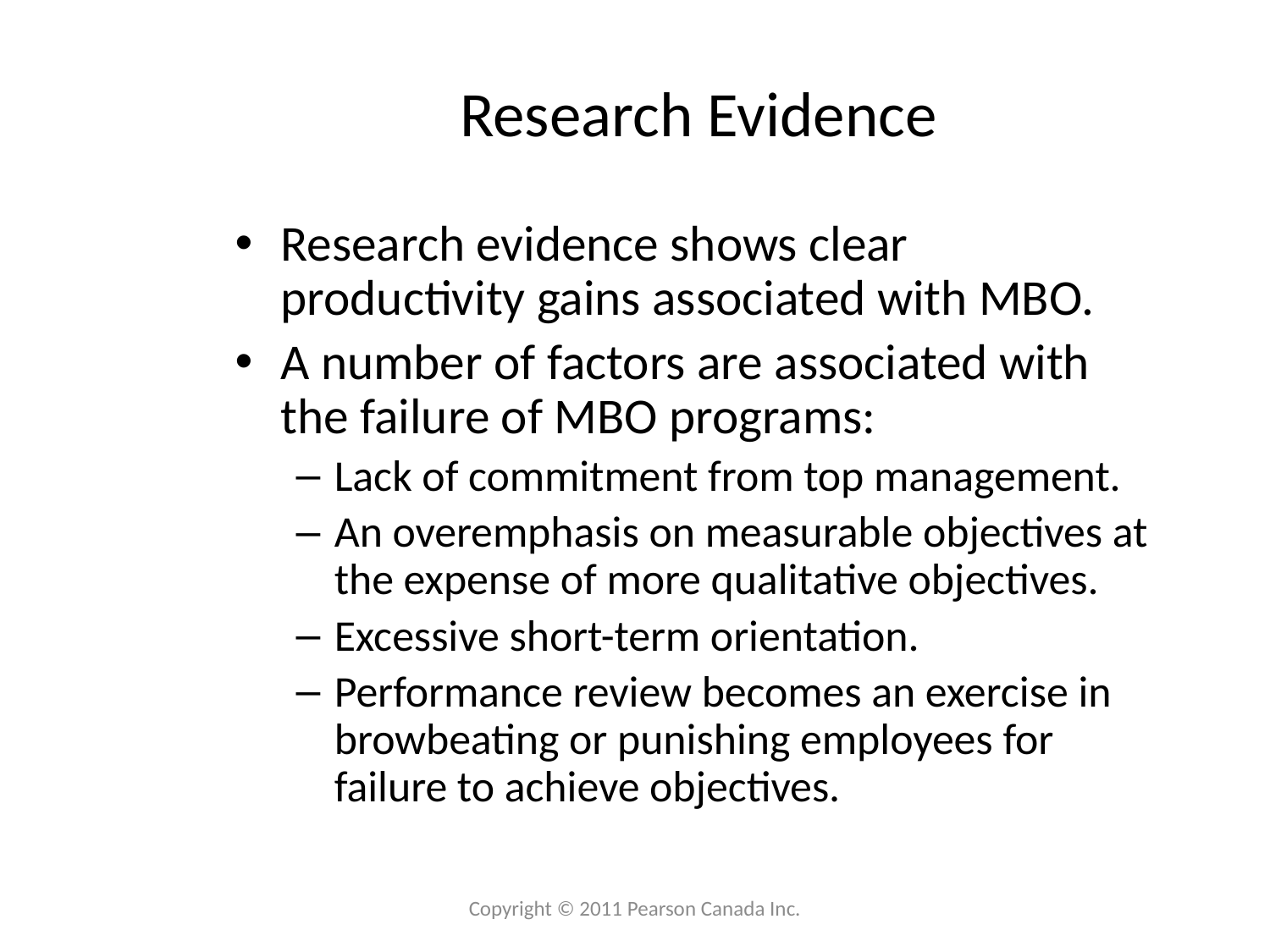

# Research Evidence
Research evidence shows clear productivity gains associated with MBO.
A number of factors are associated with the failure of MBO programs:
Lack of commitment from top management.
An overemphasis on measurable objectives at the expense of more qualitative objectives.
Excessive short-term orientation.
Performance review becomes an exercise in browbeating or punishing employees for failure to achieve objectives.

Copyright © 2011 Pearson Canada Inc.